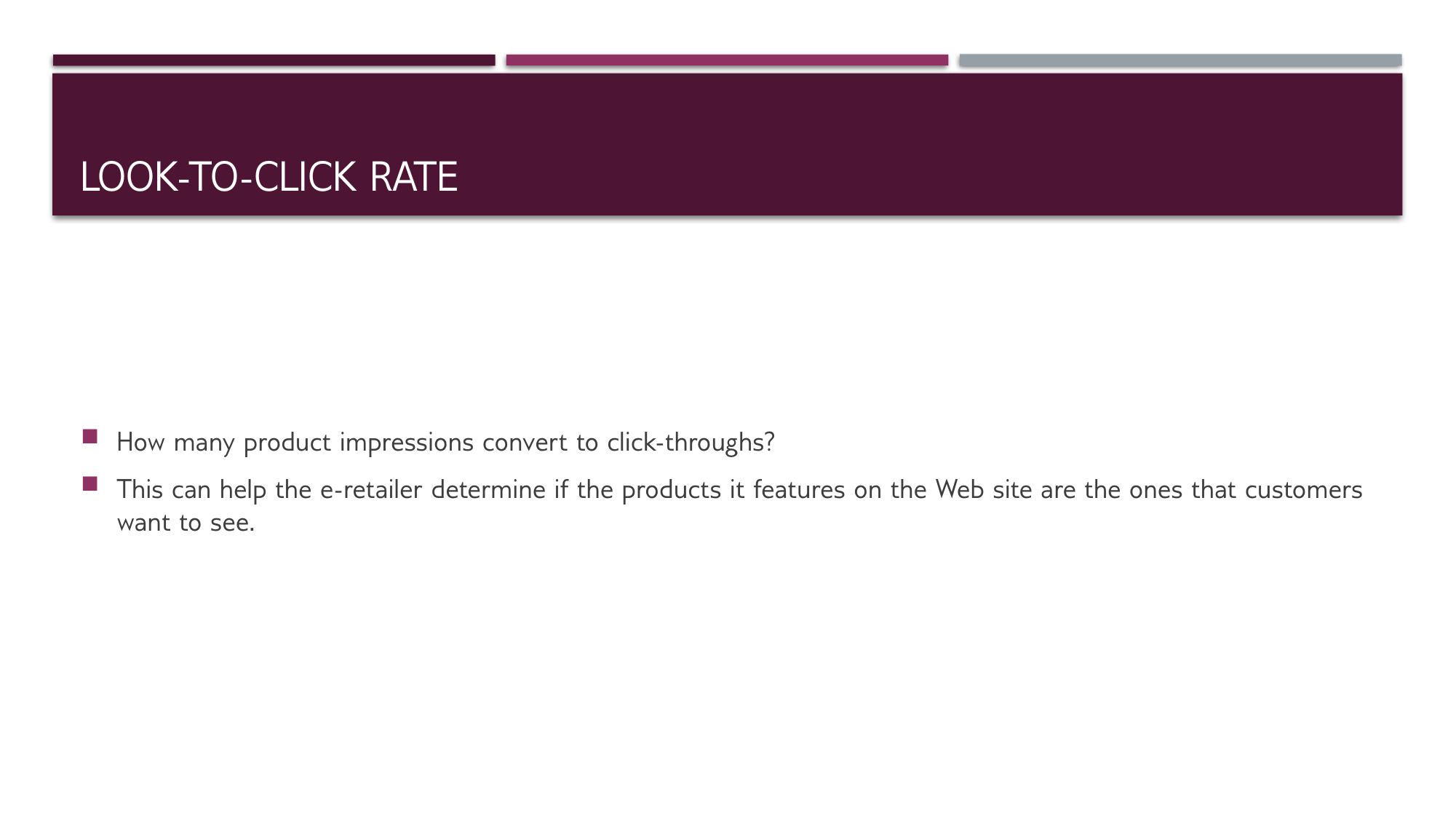

# Look-to-click rate
How many product impressions convert to click-throughs?
This can help the e-retailer determine if the products it features on the Web site are the ones that customers want to see.